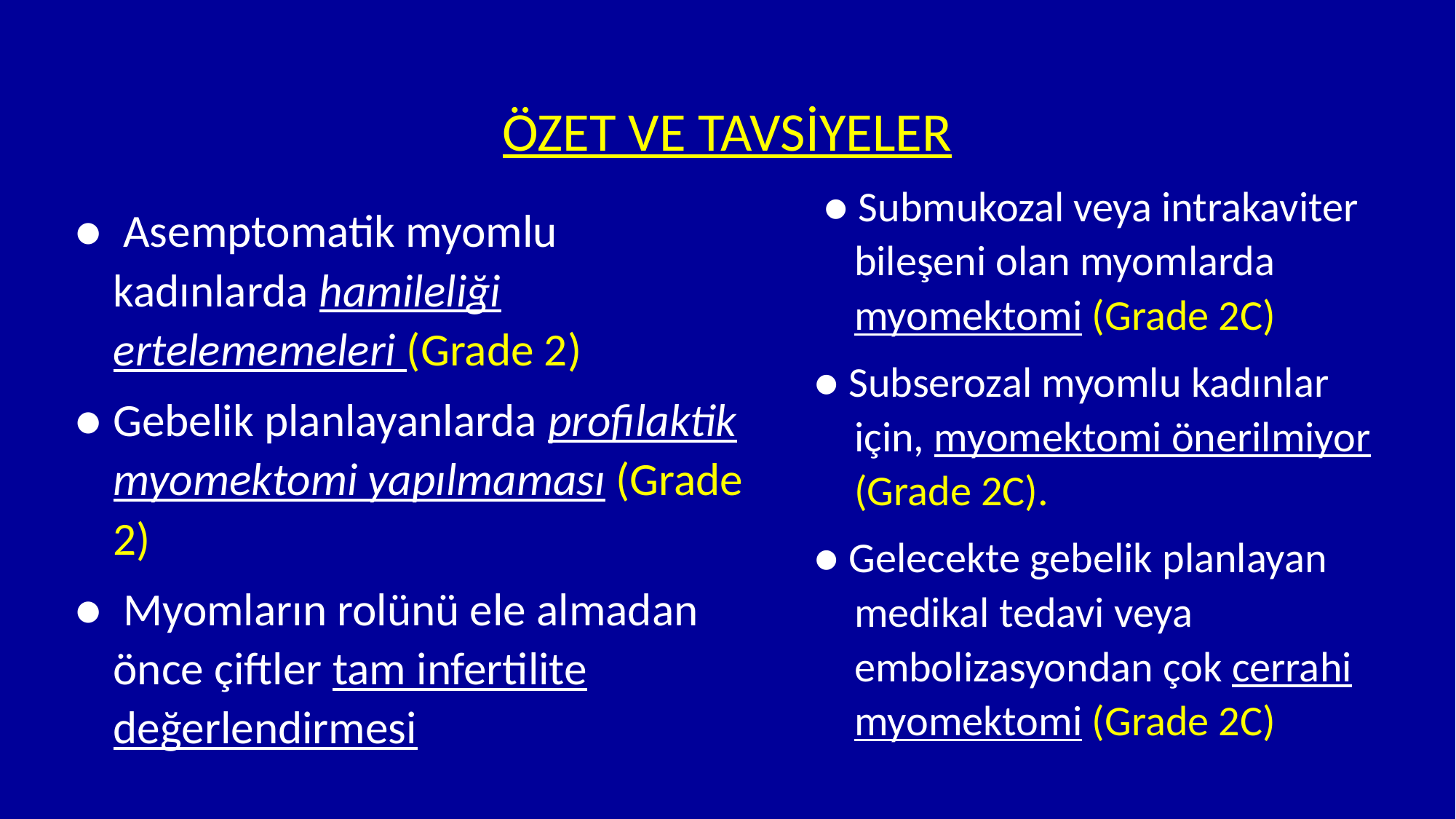

# ÖZET VE TAVSİYELER
 ● Submukozal veya intrakaviter bileşeni olan myomlarda myomektomi (Grade 2C)
● Subserozal myomlu kadınlar için, myomektomi önerilmiyor (Grade 2C).
● Gelecekte gebelik planlayan medikal tedavi veya embolizasyondan çok cerrahi myomektomi (Grade 2C)
●  Asemptomatik myomlu kadınlarda hamileliği ertelememeleri (Grade 2)
● Gebelik planlayanlarda profilaktik myomektomi yapılmaması (Grade 2)
●  Myomların rolünü ele almadan önce çiftler tam infertilite değerlendirmesi